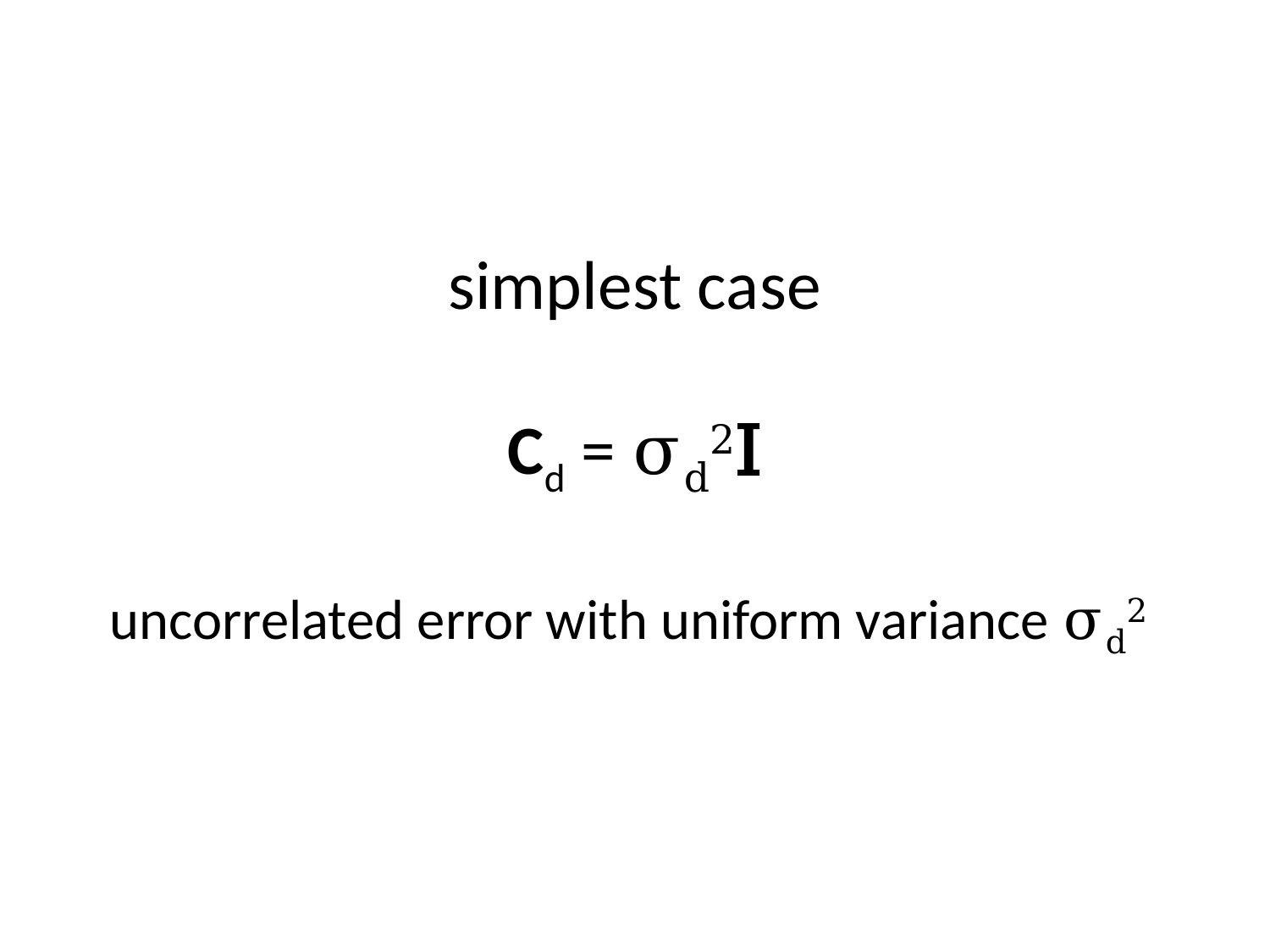

# simplest case Cd = σd2I uncorrelated error with uniform variance σd2